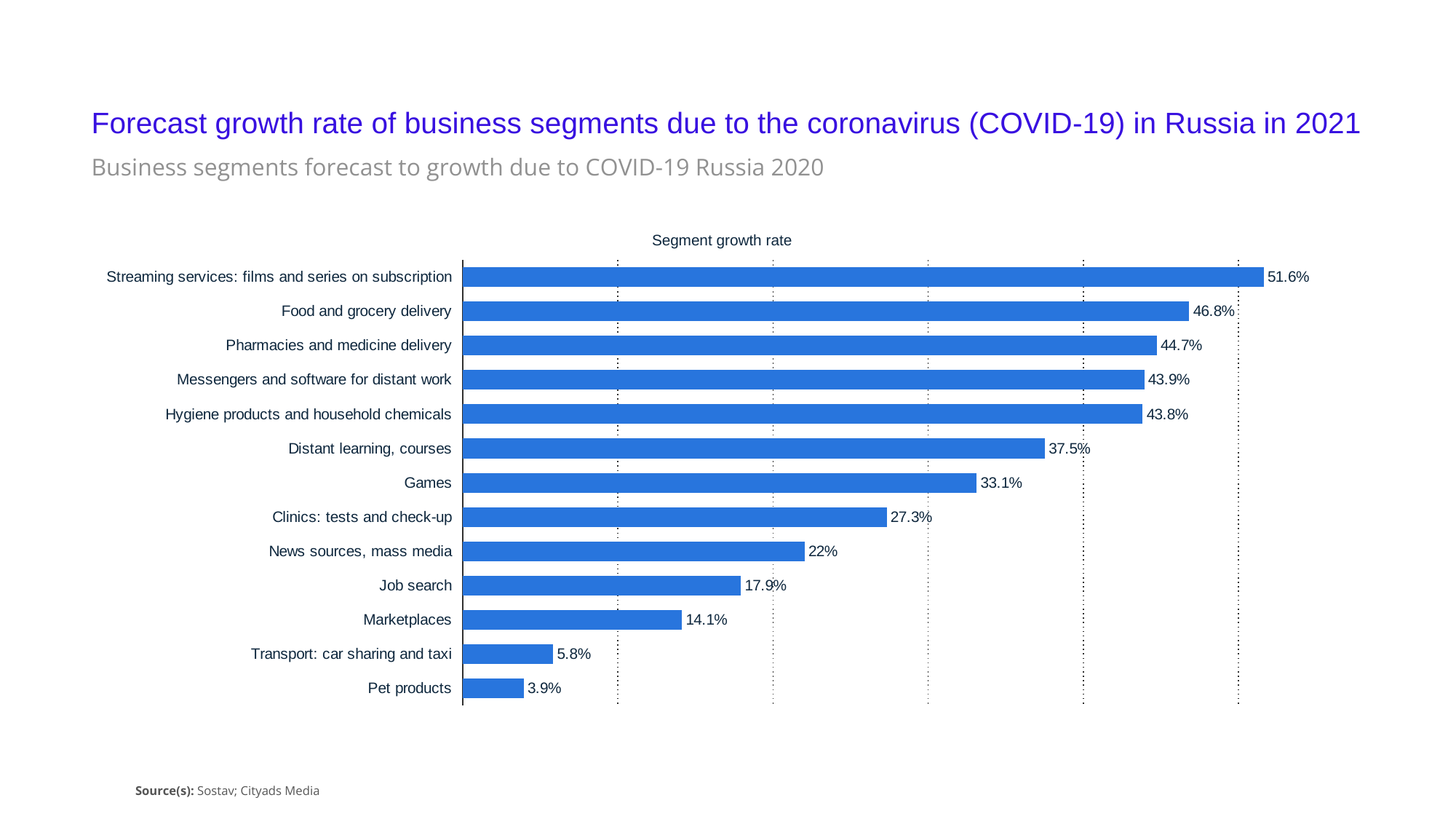

Forecast growth rate of business segments due to the coronavirus (COVID-19) in Russia in 2021
Business segments forecast to growth due to COVID-19 Russia 2020
Segment growth rate

### Chart

| Category | data |
|---|---|
| Streaming services: films and series on subscription | 0.516 |
| Food and grocery delivery | 0.468 |
| Pharmacies and medicine delivery | 0.447 |
| Messengers and software for distant work | 0.439 |
| Hygiene products and household chemicals | 0.438 |
| Distant learning, courses | 0.375 |
| Games | 0.331 |
| Clinics: tests and check-up | 0.273 |
| News sources, mass media | 0.22 |
| Job search | 0.179 |
| Marketplaces | 0.141 |
| Transport: car sharing and taxi | 0.058 |
| Pet products | 0.039 |
Source(s): Sostav; Cityads Media
30